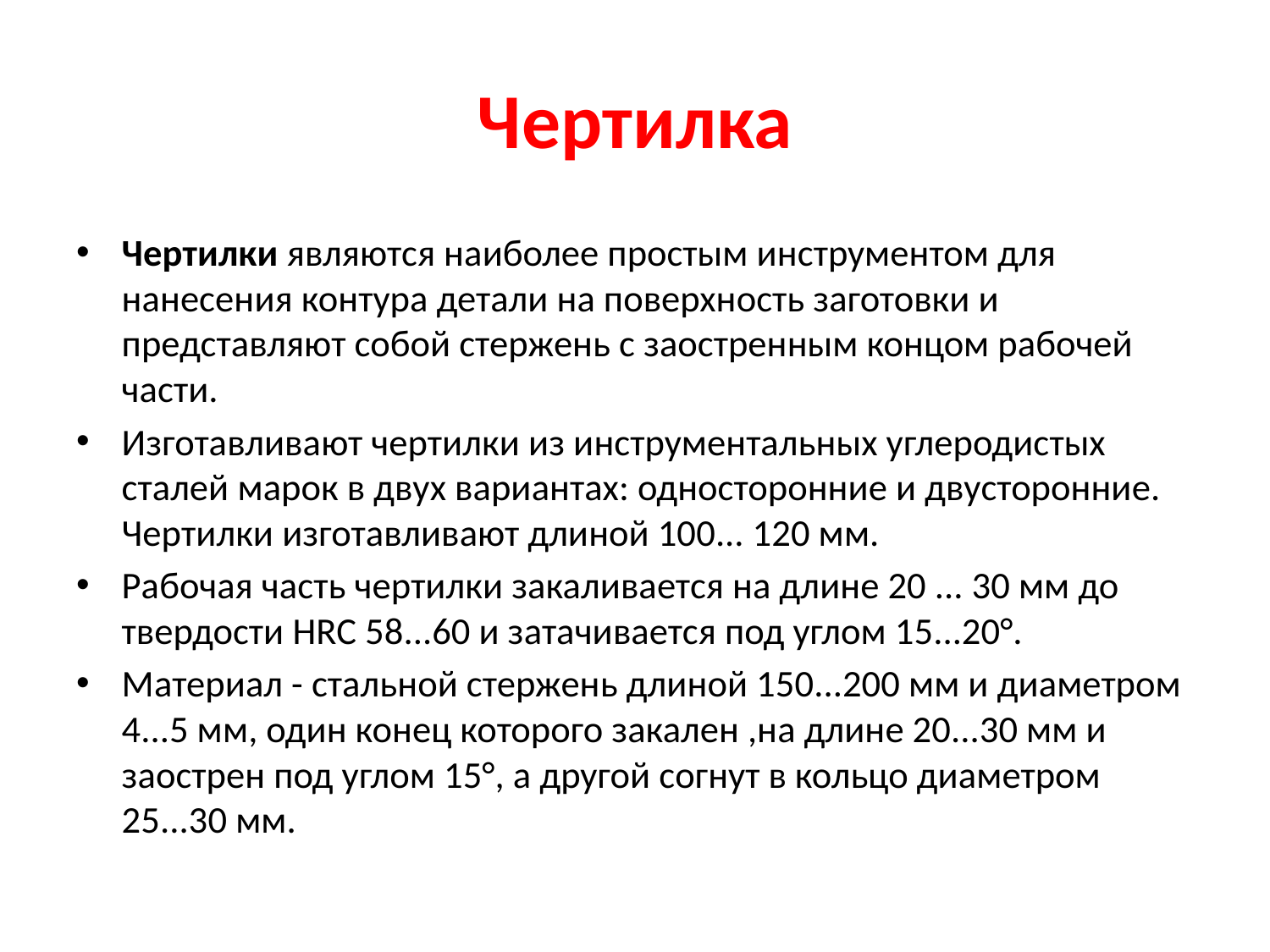

# Чертилка
Чертилки являются наиболее простым инструментом для нанесения контура детали на поверхность заготовки и представляют собой стержень с заостренным концом рабочей части.
Изготавливают чертилки из инструментальных углеродистых сталей марок в двух вариантах: односторонние и двусторонние. Чертилки изготавливают длиной 100... 120 мм.
Рабочая часть чертилки закаливается на длине 20 ... 30 мм до твердости HRC 58...60 и затачивается под углом 15...20°.
Материал - стальной стержень длиной 150...200 мм и диаметром 4...5 мм, один конец которого закален ,на длине 20...30 мм и заострен под углом 15°, а другой согнут в кольцо диаметром 25...30 мм.